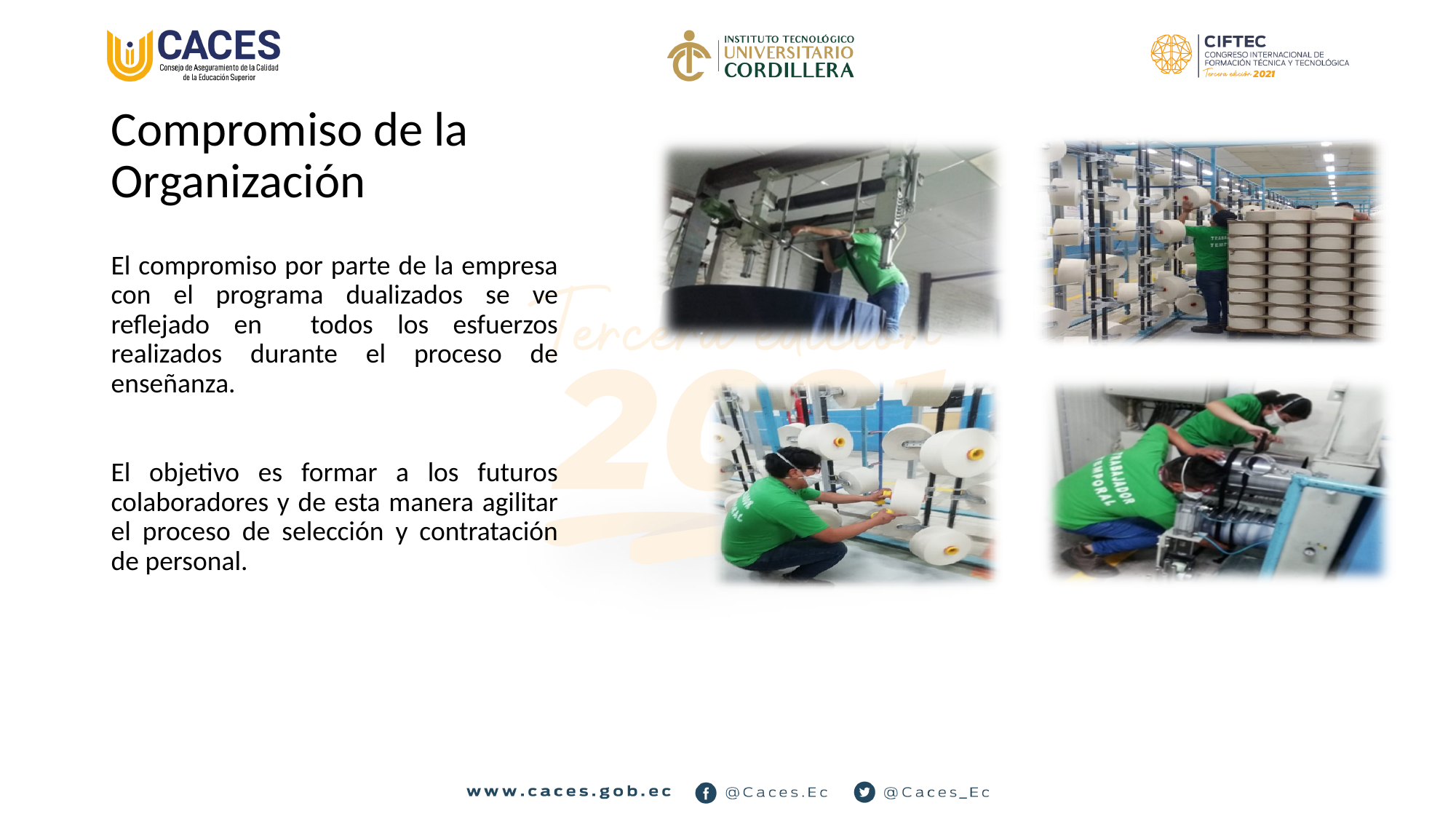

# Compromiso de la Organización

El compromiso por parte de la empresa con el programa dualizados se ve reflejado en  todos los esfuerzos realizados durante el proceso de enseñanza.

El objetivo es formar a los futuros colaboradores y de esta manera agilitar el proceso de selección y contratación de personal.